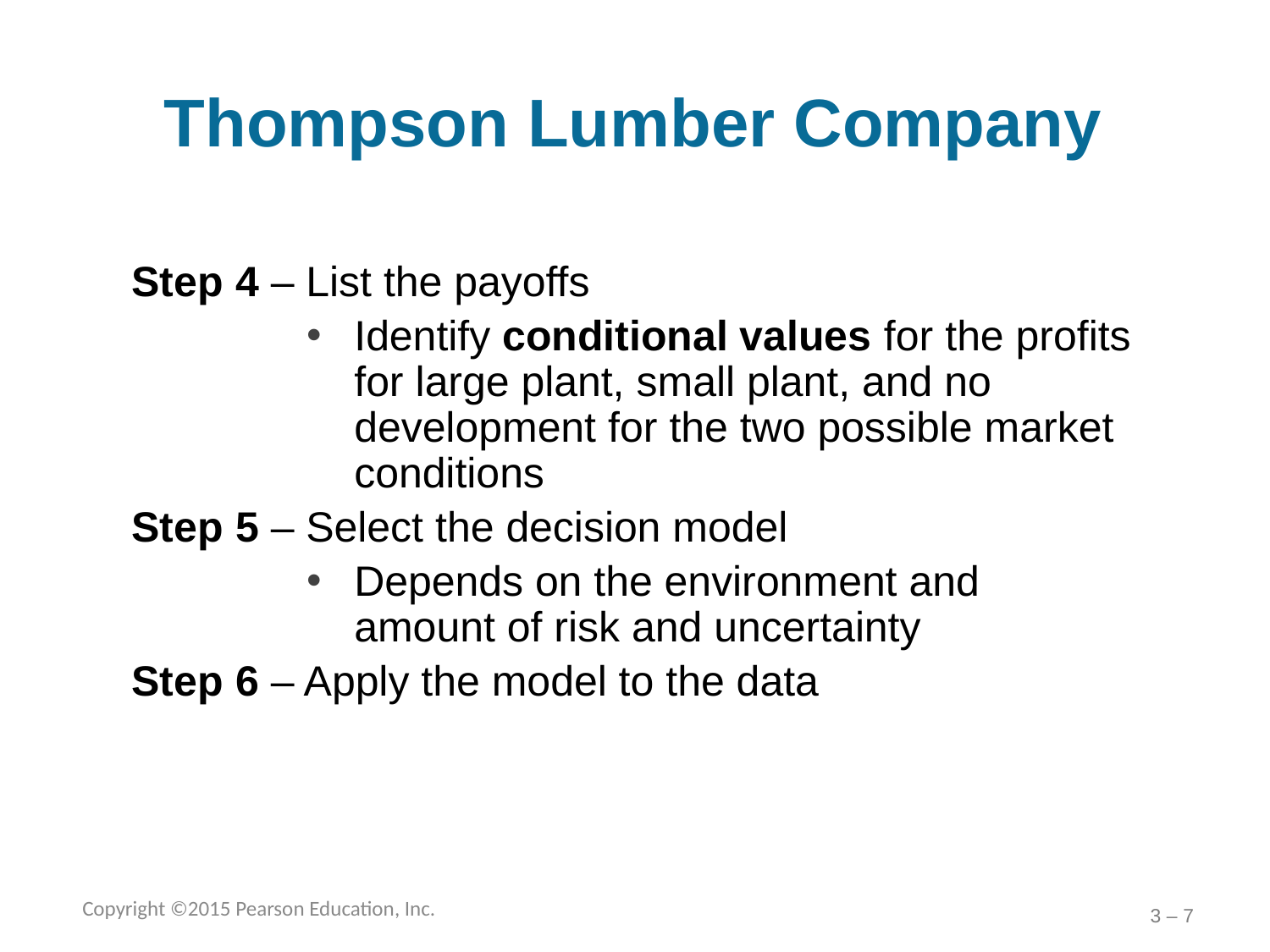

# Thompson Lumber Company
Step 4 – List the payoffs
Identify conditional values for the profits for large plant, small plant, and no development for the two possible market conditions
Step 5 – Select the decision model
Depends on the environment and amount of risk and uncertainty
Step 6 – Apply the model to the data
Copyright ©2015 Pearson Education, Inc.
3 – 7